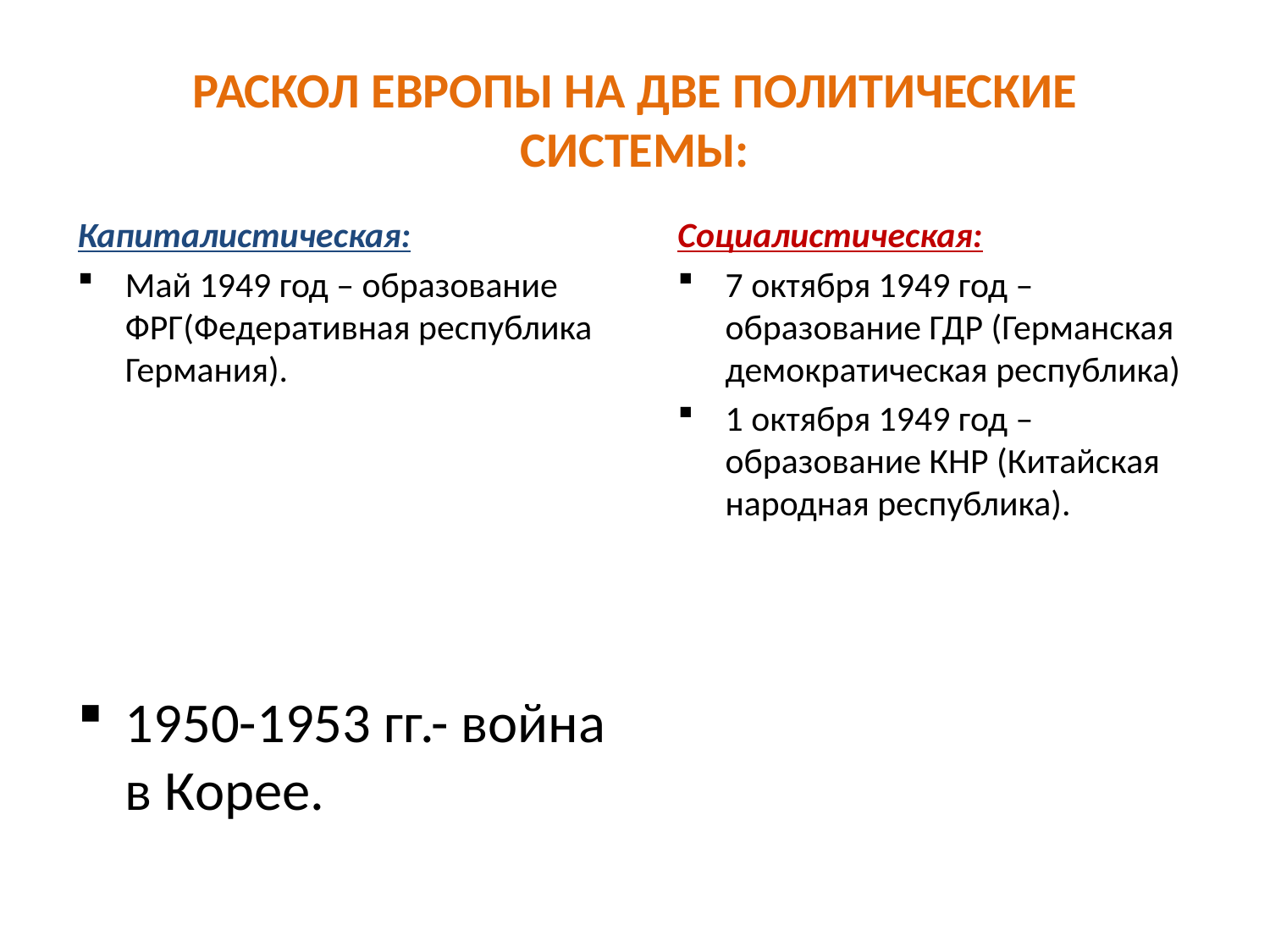

# РАСКОЛ ЕВРОПЫ НА ДВЕ ПОЛИТИЧЕСКИЕ СИСТЕМЫ:
Капиталистическая:
Май 1949 год – образование ФРГ(Федеративная республика Германия).

1950-1953 гг.- война в Корее.
Социалистическая:
7 октября 1949 год – образование ГДР (Германская демократическая республика)
1 октября 1949 год – образование КНР (Китайская народная республика).